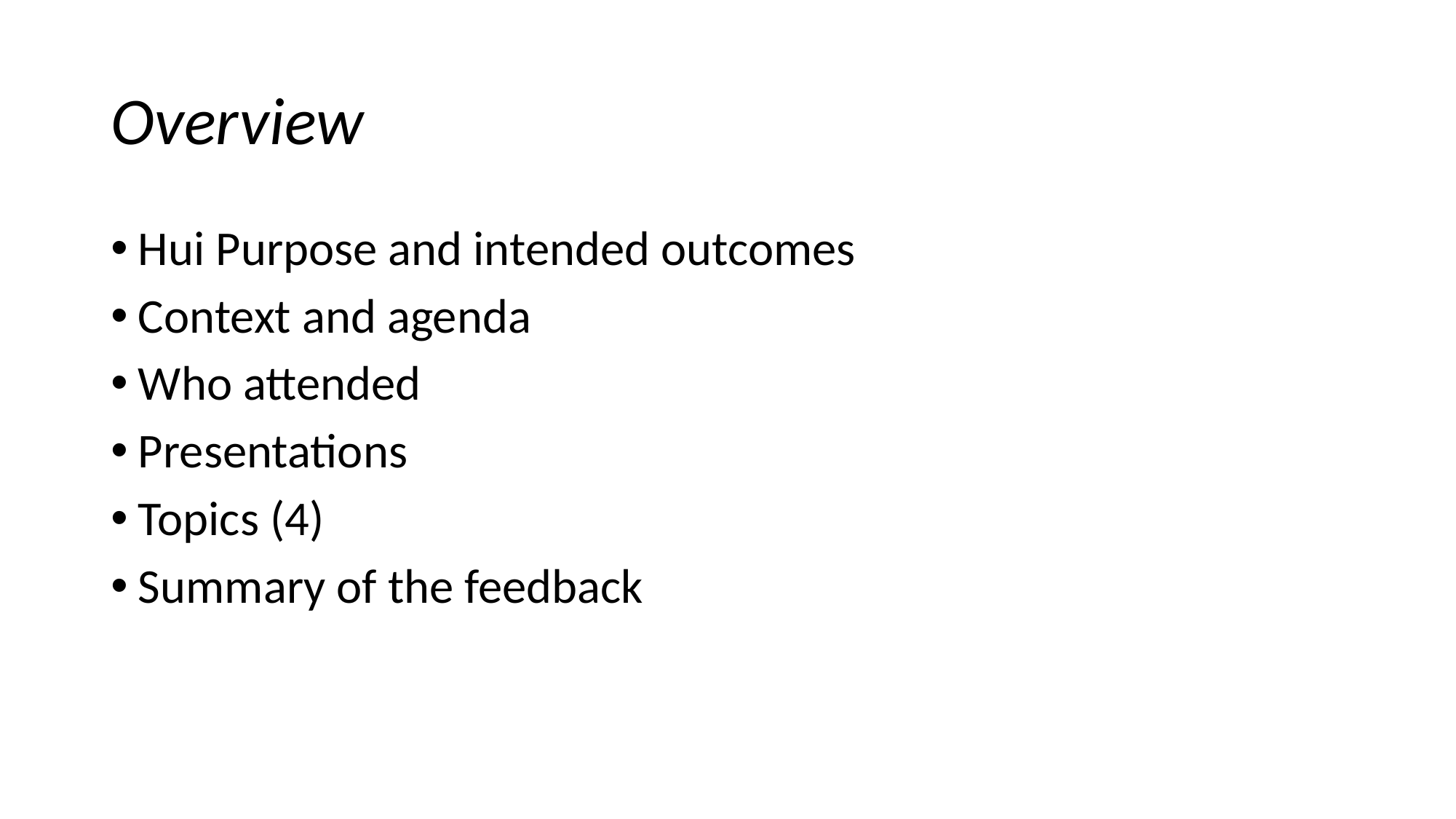

# Overview
Hui Purpose and intended outcomes
Context and agenda
Who attended
Presentations
Topics (4)
Summary of the feedback